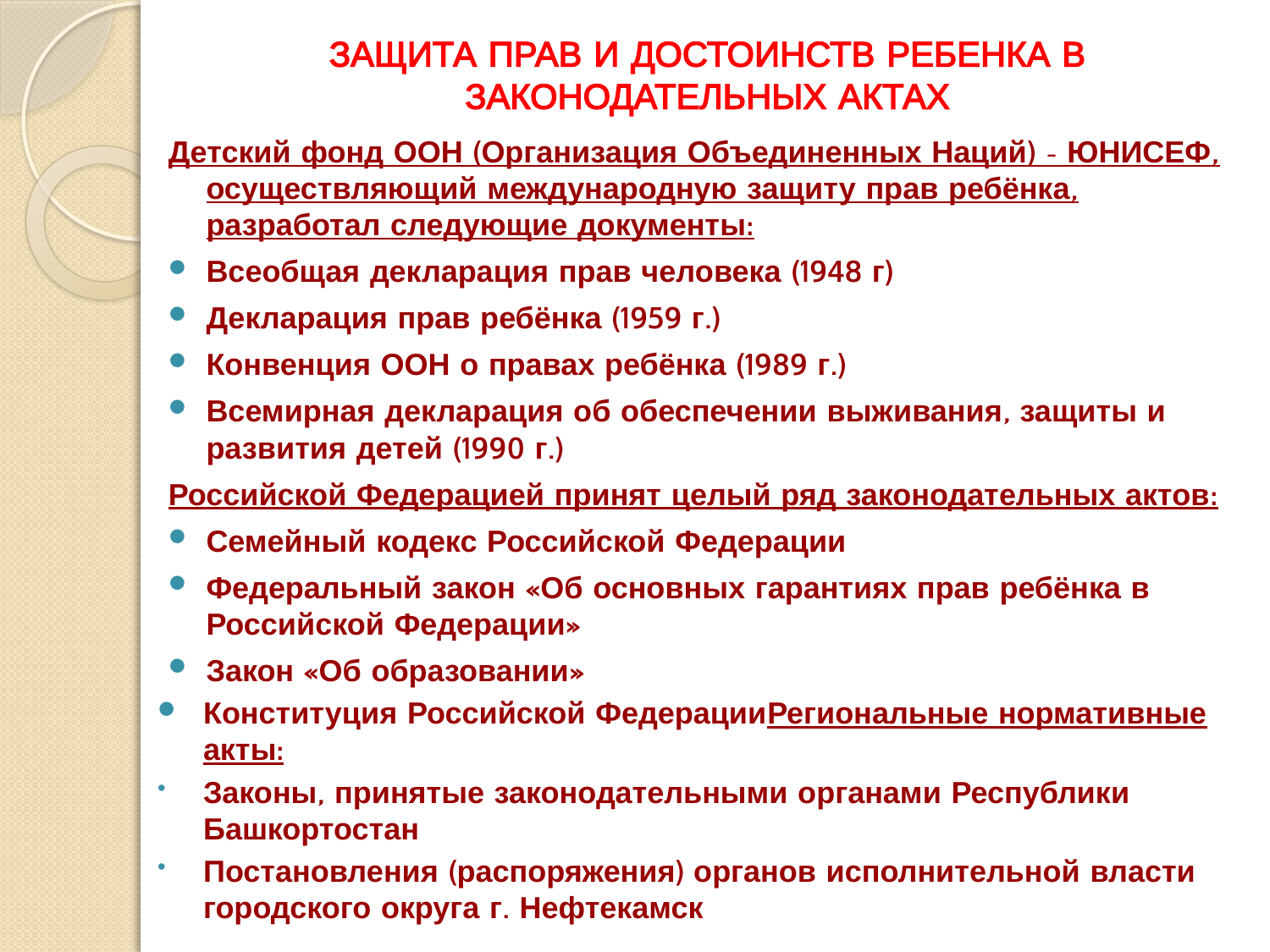

# ЗАЩИТА ПРАВ И ДОСТОИНСТВ РЕБЕНКА В ЗАКОНОДАТЕЛЬНЫХ АКТАХ
Детский фонд ООН (Организация Объединенных Наций) - ЮНИСЕФ, осуществляющий международную защиту прав ребёнка, разработал следующие документы:
Всеобщая декларация прав человека (1948 г)
Декларация прав ребёнка (1959 г.)
Конвенция ООН о правах ребёнка (1989 г.)
Всемирная декларация об обеспечении выживания, защиты и развития детей (1990 г.)
Российской Федерацией принят целый ряд законодательных актов:
Семейный кодекс Российской Федерации
Федеральный закон «Об основных гарантиях прав ребёнка в Российской Федерации»
Закон «Об образовании»
Конституция Российской ФедерацииРегиональные нормативные акты:
Законы, принятые законодательными органами Республики Башкортостан
Постановления (распоряжения) органов исполнительной власти городского округа г. Нефтекамск